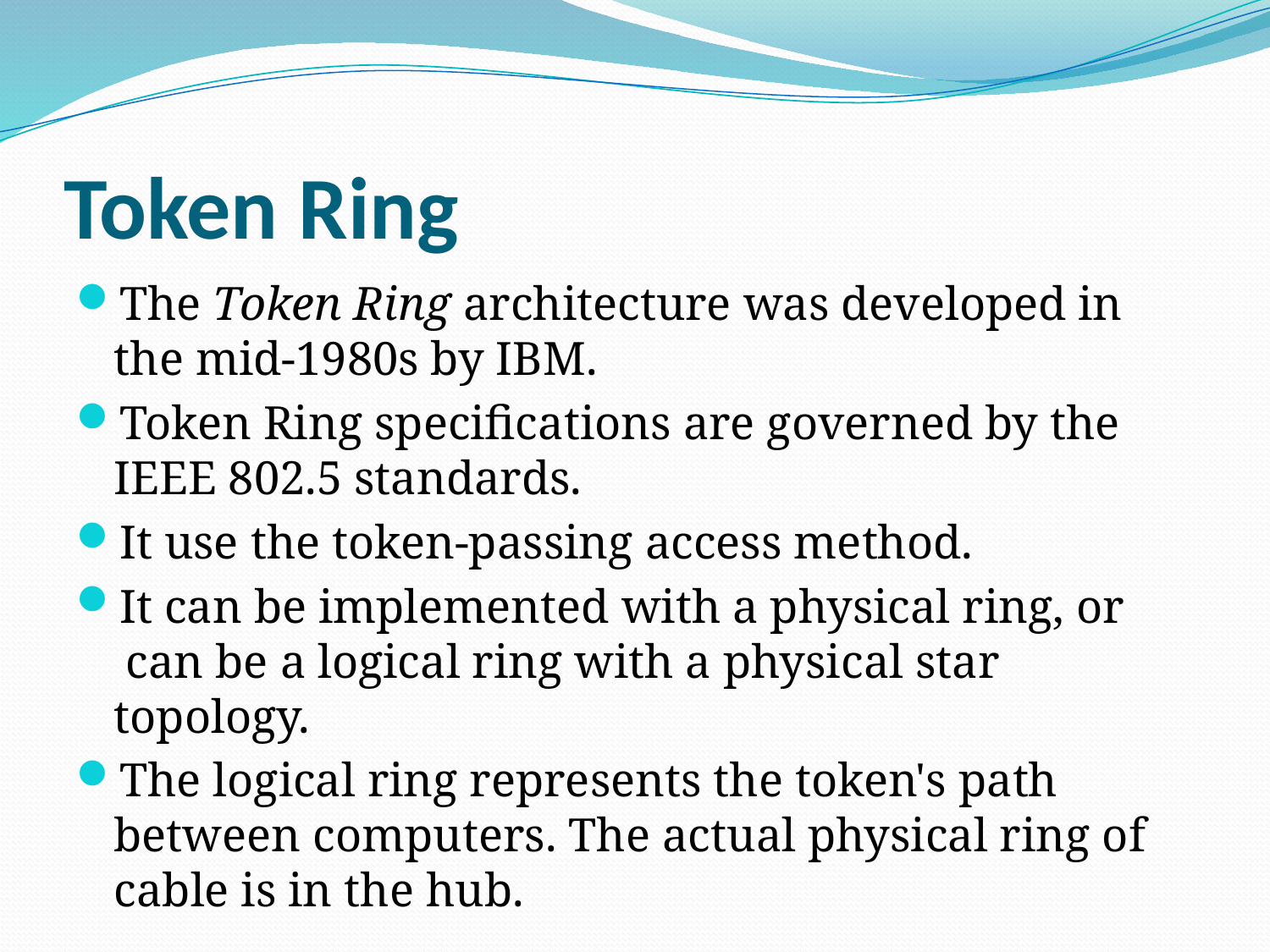

# Token Ring
The Token Ring architecture was developed in the mid-1980s by IBM.
Token Ring specifications are governed by the IEEE 802.5 standards.
It use the token-passing access method.
It can be implemented with a physical ring, or  can be a logical ring with a physical star topology.
The logical ring represents the token's path between computers. The actual physical ring of cable is in the hub.